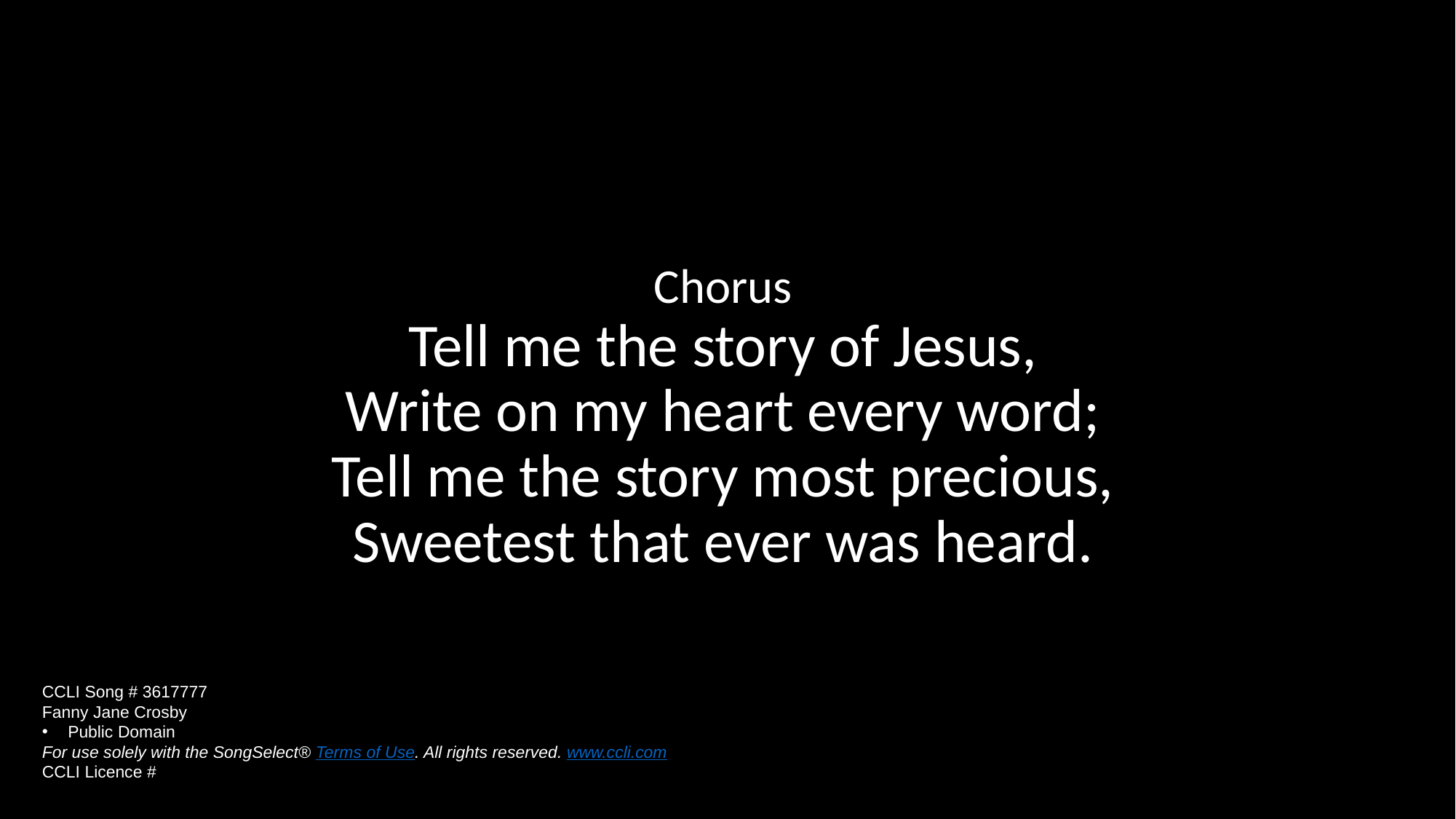

# Chorus Tell me the story of Jesus, Write on my heart every word; Tell me the story most precious, Sweetest that ever was heard.
CCLI Song # 3617777
Fanny Jane Crosby
Public Domain
For use solely with the SongSelect® Terms of Use. All rights reserved. www.ccli.com
CCLI Licence #